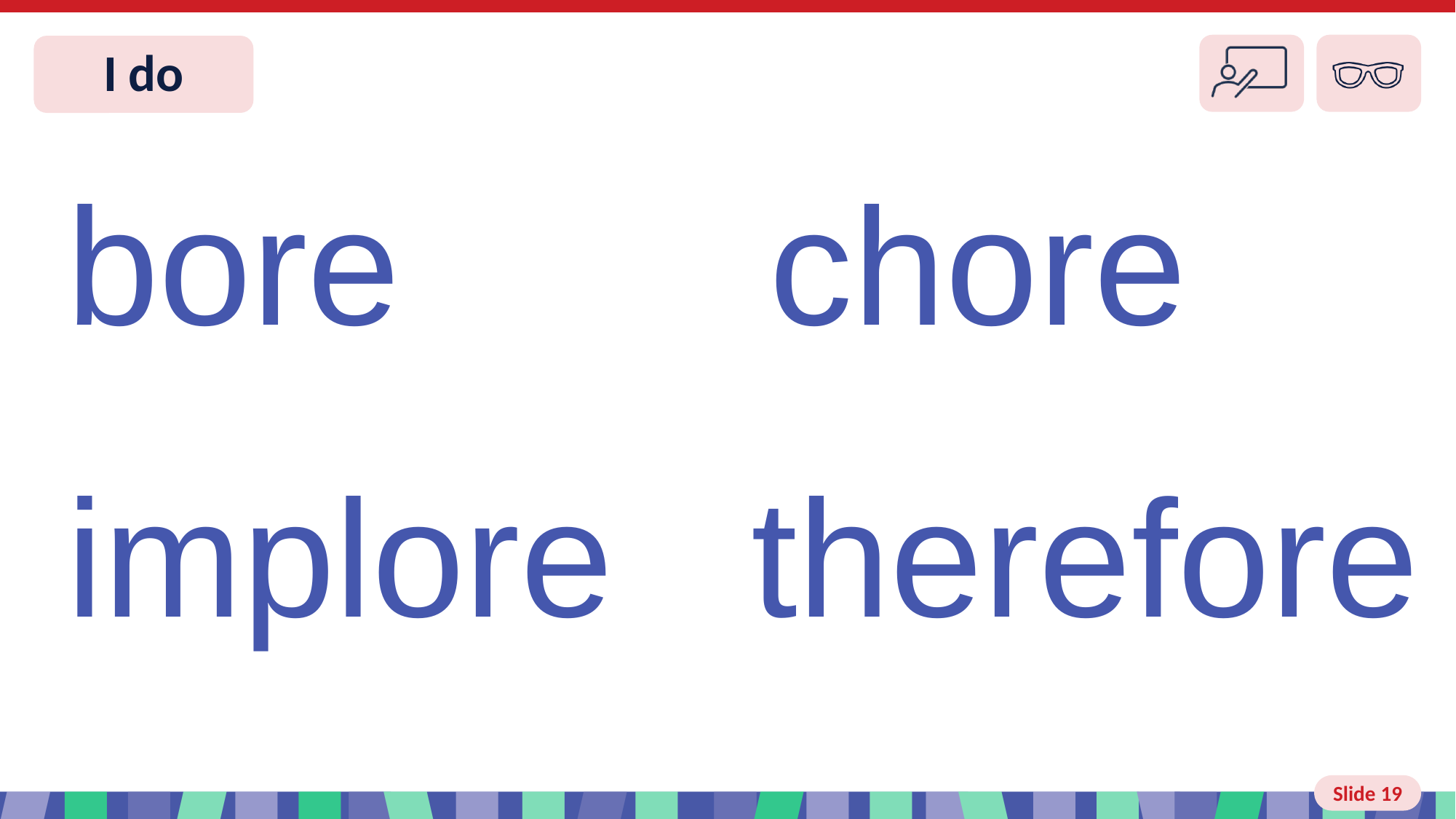

Slide 19 I do
bore        chore
implore   therefore